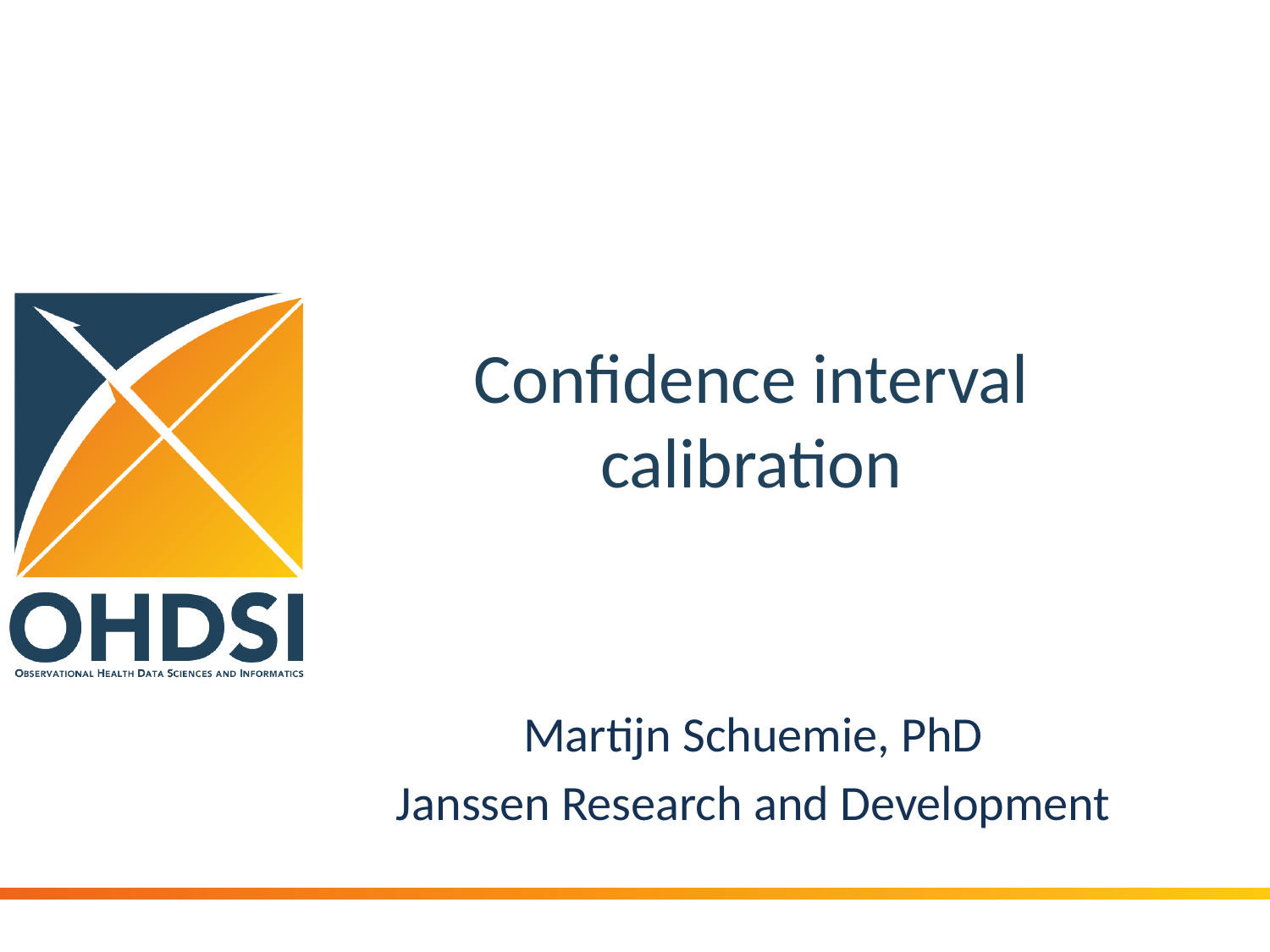

# Confidence interval calibration
Martijn Schuemie, PhD
Janssen Research and Development